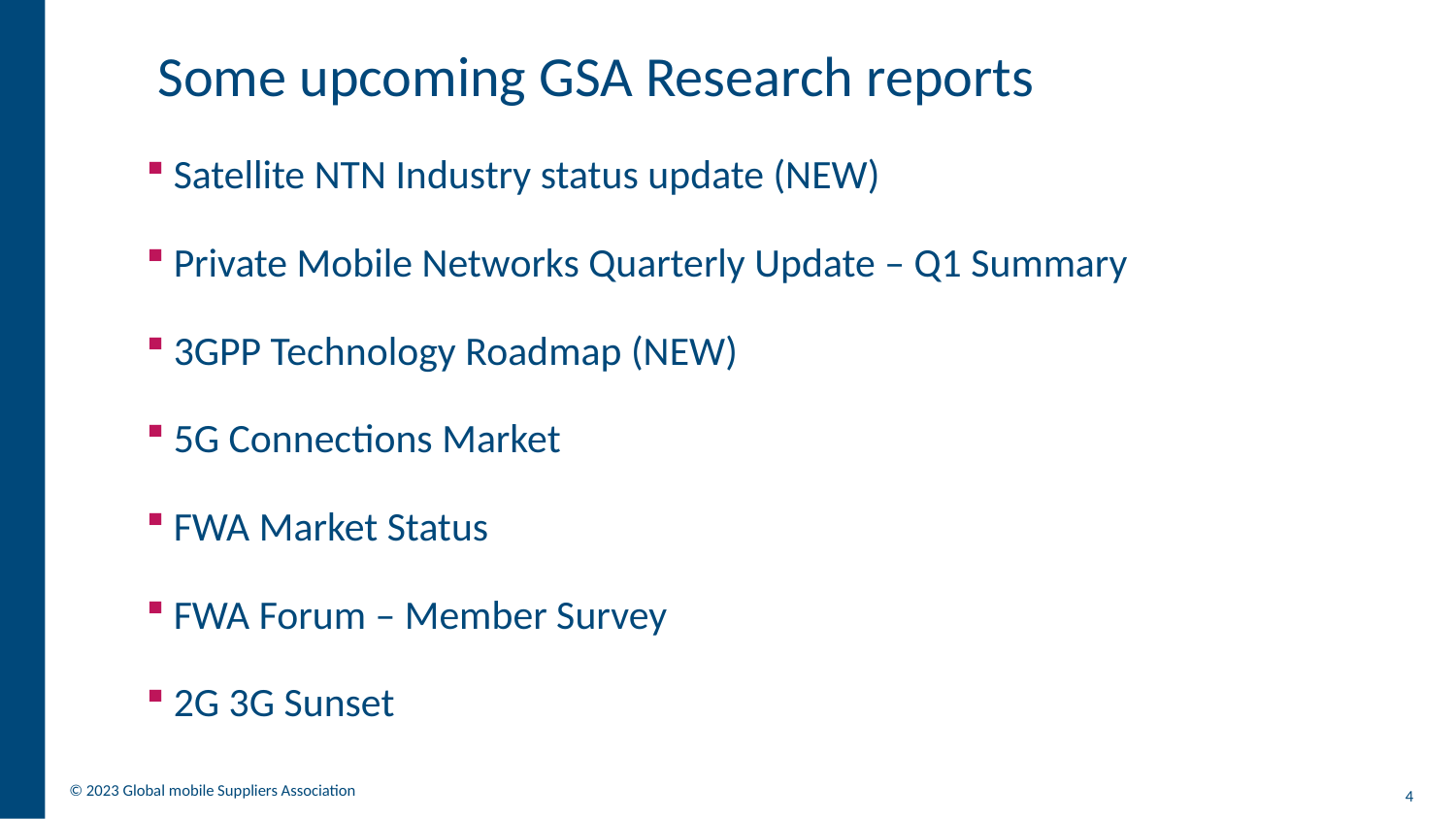

# Some upcoming GSA Research reports
Satellite NTN Industry status update (NEW)
Private Mobile Networks Quarterly Update – Q1 Summary
3GPP Technology Roadmap (NEW)
5G Connections Market
FWA Market Status
FWA Forum – Member Survey
2G 3G Sunset
4